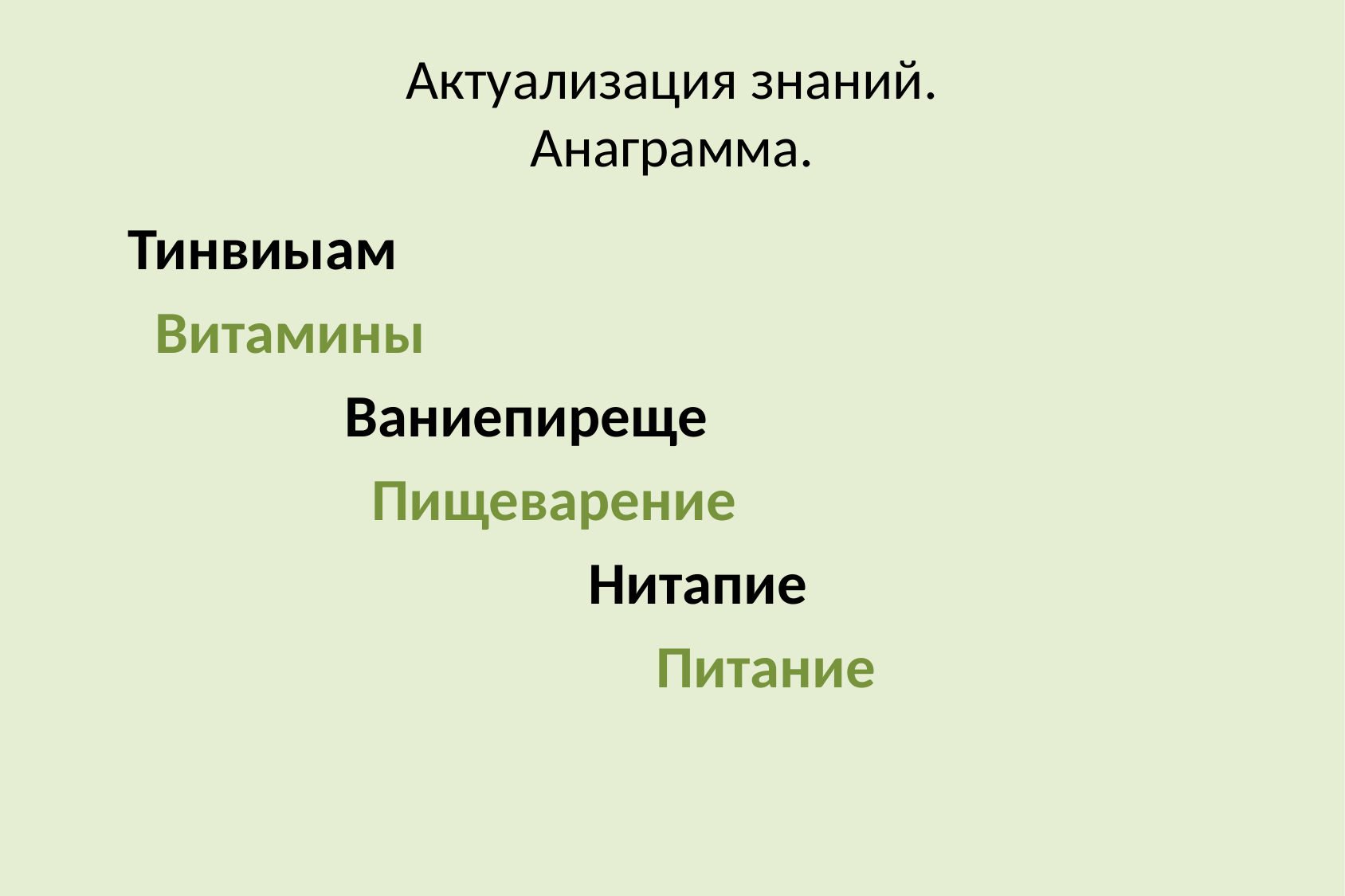

# Актуализация знаний. Анаграмма.
    Тинвиыам
      Витамины
                    Ваниепиреще
                      Пищеварение
                                      Нитапие
                                           Питание